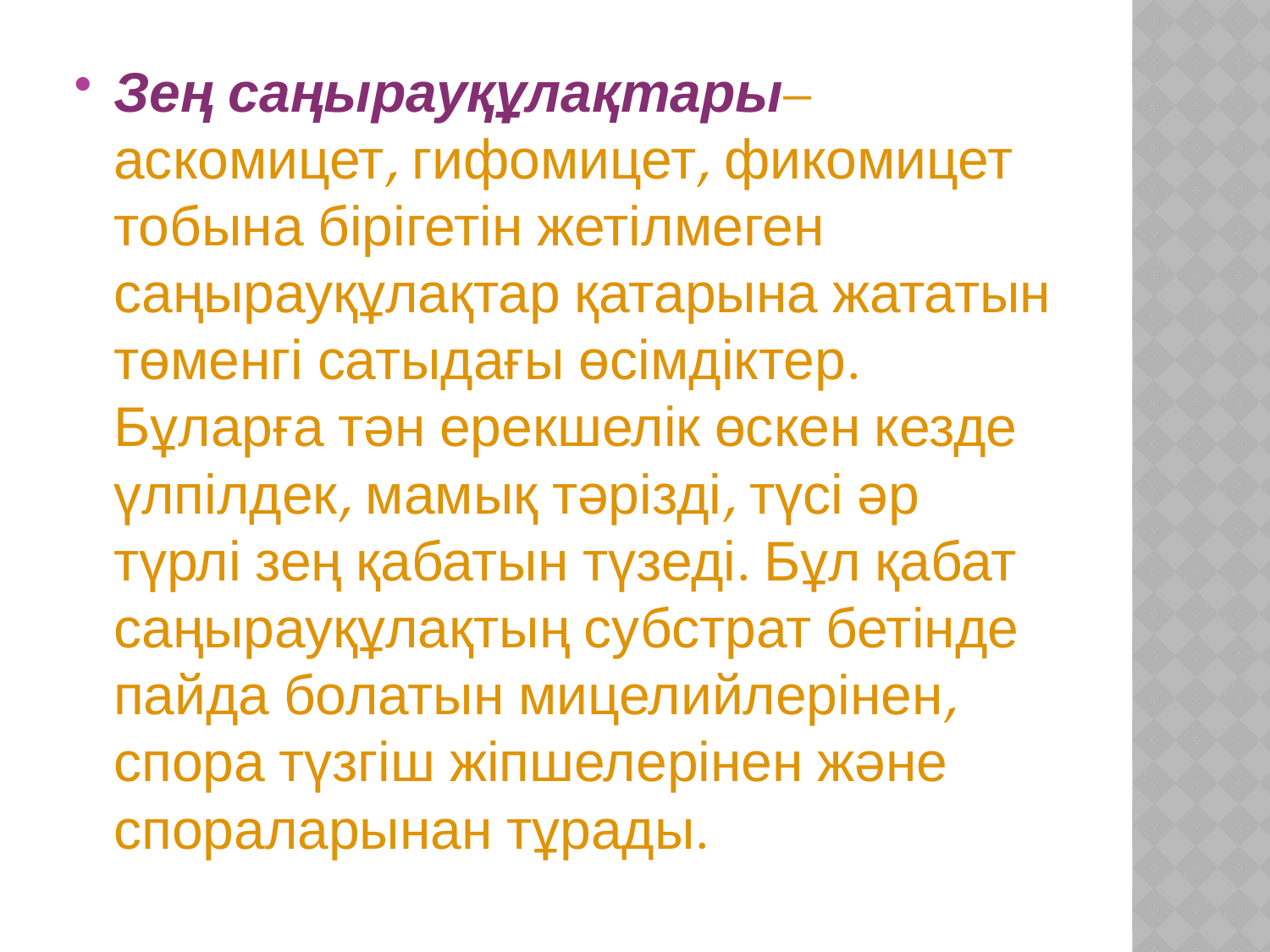

Зең саңырауқұлақтары– аскомицет, гифомицет, фикомицет тобына бірігетін жетілмеген саңырауқұлақтар қатарына жататын төменгі сатыдағы өсімдіктер. Бұларға тән ерекшелік өскен кезде үлпілдек, мамық тәрізді, түсі әр түрлі зең қабатын түзеді. Бұл қабат саңырауқұлақтың субстрат бетінде пайда болатын мицелийлерінен, спора түзгіш жіпшелерінен және спораларынан тұрады.